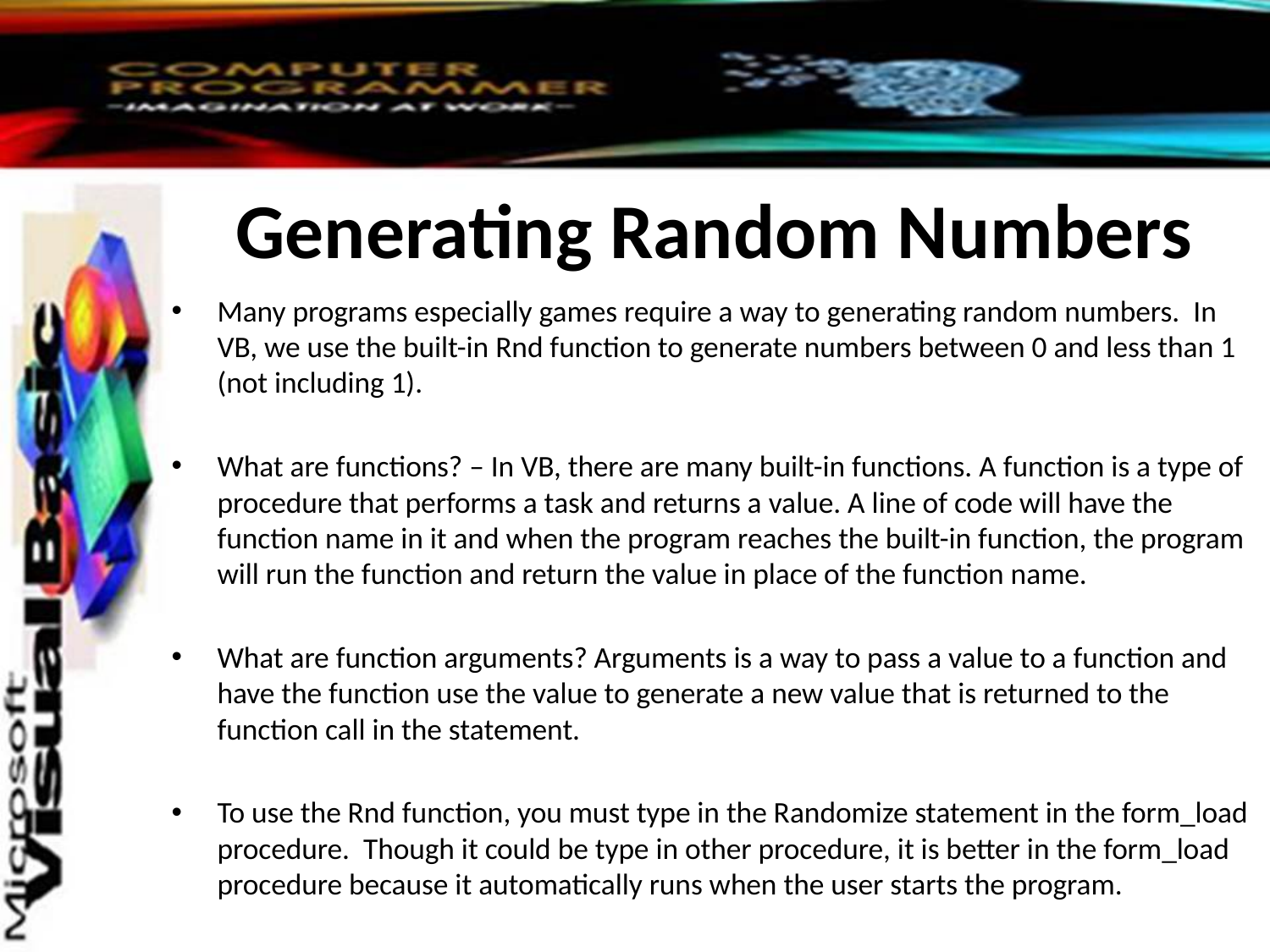

# Generating Random Numbers
Many programs especially games require a way to generating random numbers.  In VB, we use the built-in Rnd function to generate numbers between 0 and less than 1 (not including 1).

What are functions? – In VB, there are many built-in functions. A function is a type of procedure that performs a task and returns a value. A line of code will have the function name in it and when the program reaches the built-in function, the program will run the function and return the value in place of the function name.

What are function arguments? Arguments is a way to pass a value to a function and have the function use the value to generate a new value that is returned to the function call in the statement.

To use the Rnd function, you must type in the Randomize statement in the form_load procedure.  Though it could be type in other procedure, it is better in the form_load procedure because it automatically runs when the user starts the program.